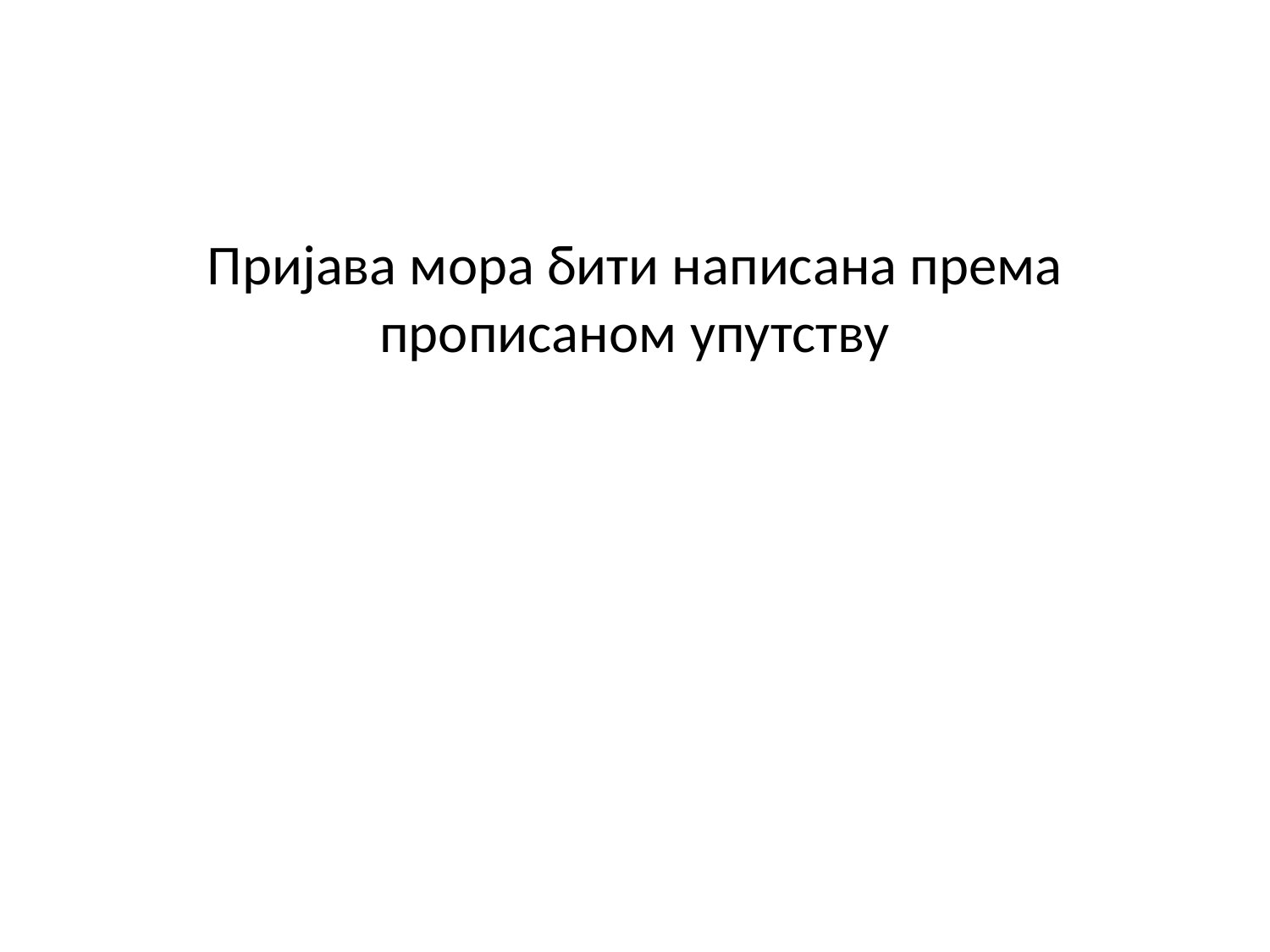

Пријава мора бити написана према прописаном упутству